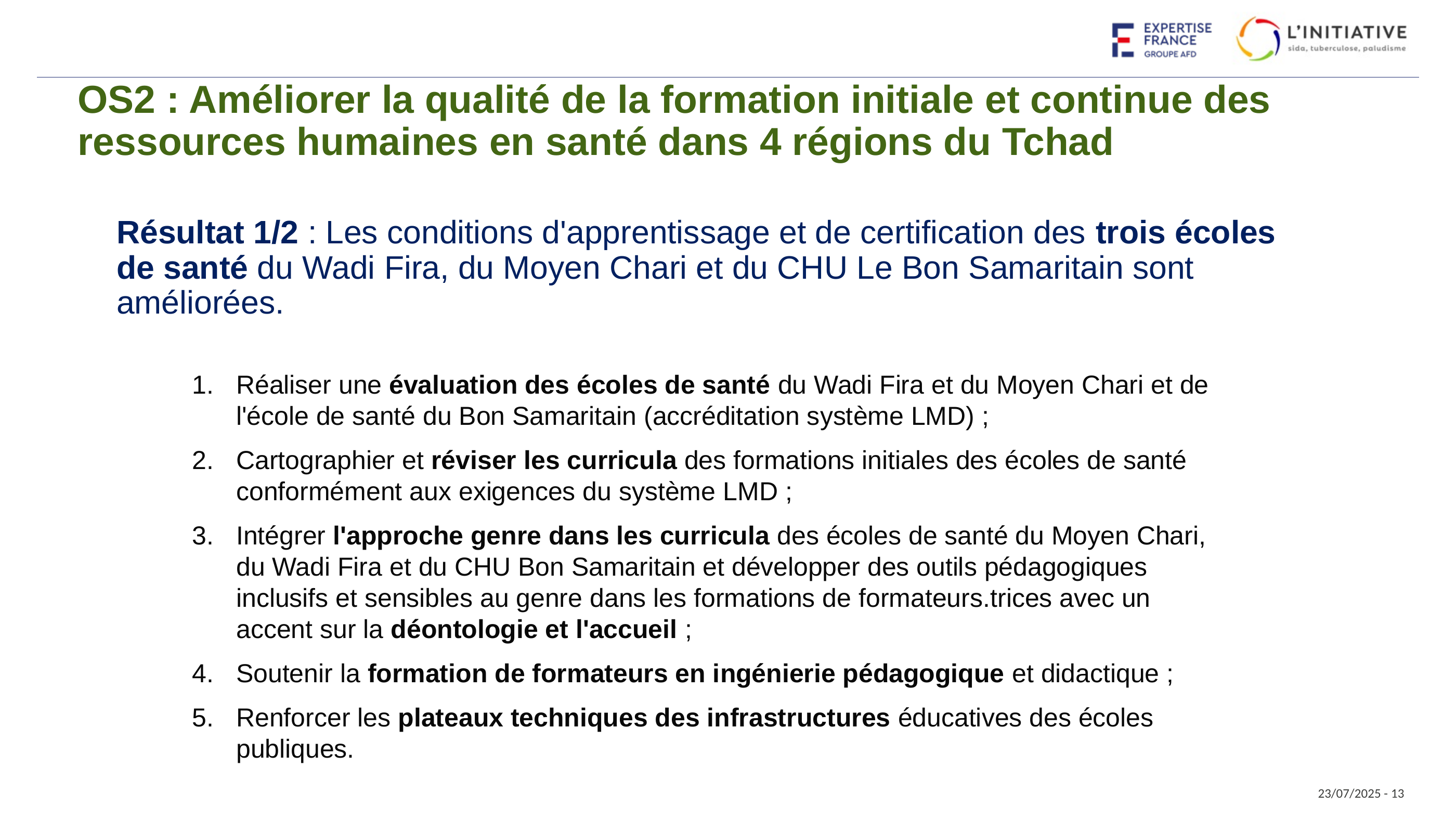

OS2 : Améliorer la qualité de la formation initiale et continue des ressources humaines en santé dans 4 régions du Tchad

Résultat 1/2 : Les conditions d'apprentissage et de certification des trois écoles de santé du Wadi Fira, du Moyen Chari et du CHU Le Bon Samaritain sont améliorées.
Réaliser une évaluation des écoles de santé du Wadi Fira et du Moyen Chari et de l'école de santé du Bon Samaritain (accréditation système LMD) ;
Cartographier et réviser les curricula des formations initiales des écoles de santé conformément aux exigences du système LMD ;
Intégrer l'approche genre dans les curricula des écoles de santé du Moyen Chari, du Wadi Fira et du CHU Bon Samaritain et développer des outils pédagogiques inclusifs et sensibles au genre dans les formations de formateurs.trices avec un accent sur la déontologie et l'accueil ;
Soutenir la formation de formateurs en ingénierie pédagogique et didactique ;
Renforcer les plateaux techniques des infrastructures éducatives des écoles publiques.
23/07/2025 - 13